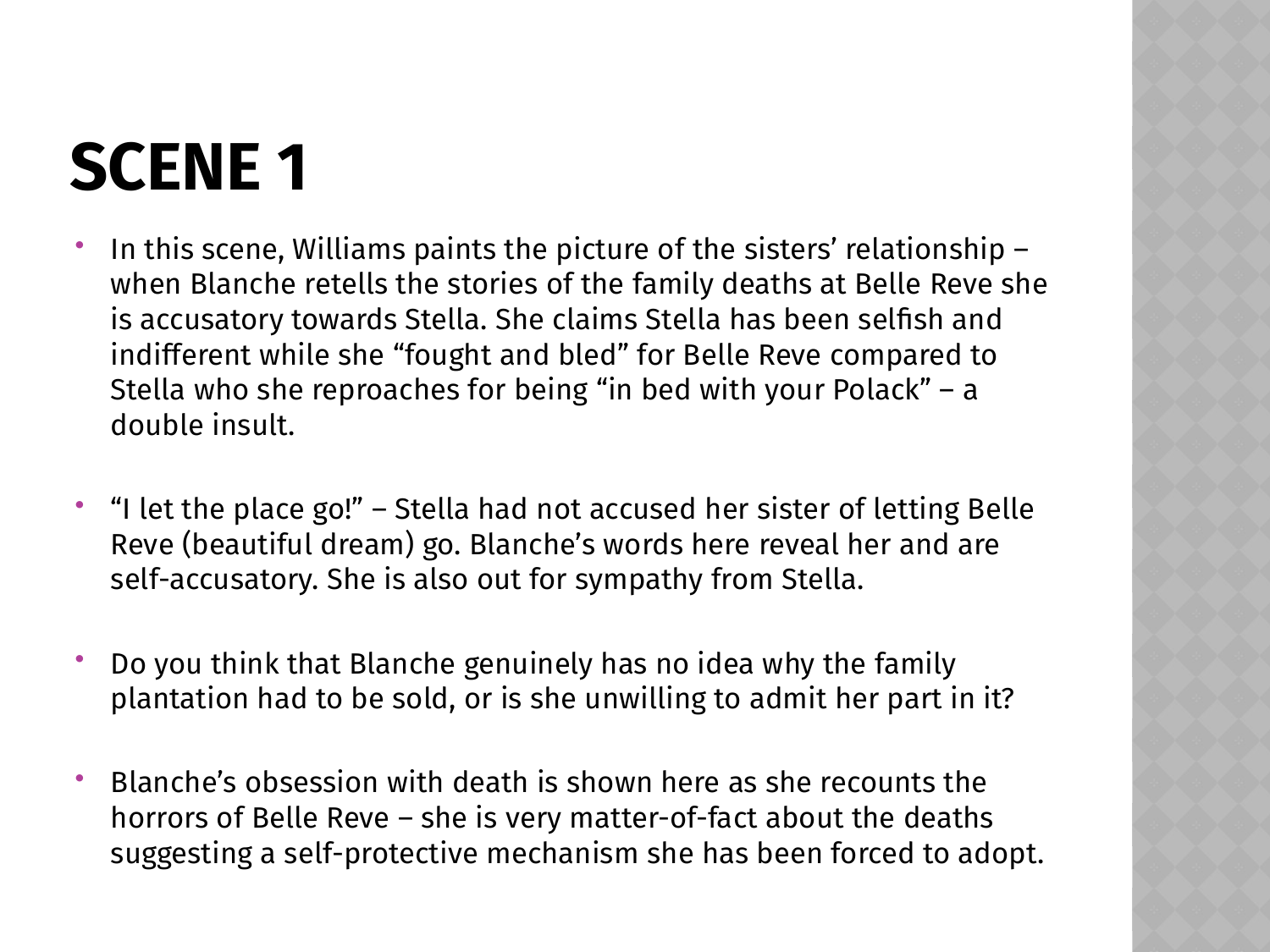

# Scene 1
In this scene, Williams paints the picture of the sisters’ relationship – when Blanche retells the stories of the family deaths at Belle Reve she is accusatory towards Stella. She claims Stella has been selfish and indifferent while she “fought and bled” for Belle Reve compared to Stella who she reproaches for being “in bed with your Polack” – a double insult.

“I let the place go!” – Stella had not accused her sister of letting Belle Reve (beautiful dream) go. Blanche’s words here reveal her and are self-accusatory. She is also out for sympathy from Stella.

Do you think that Blanche genuinely has no idea why the family plantation had to be sold, or is she unwilling to admit her part in it?

Blanche’s obsession with death is shown here as she recounts the horrors of Belle Reve – she is very matter-of-fact about the deaths suggesting a self-protective mechanism she has been forced to adopt.